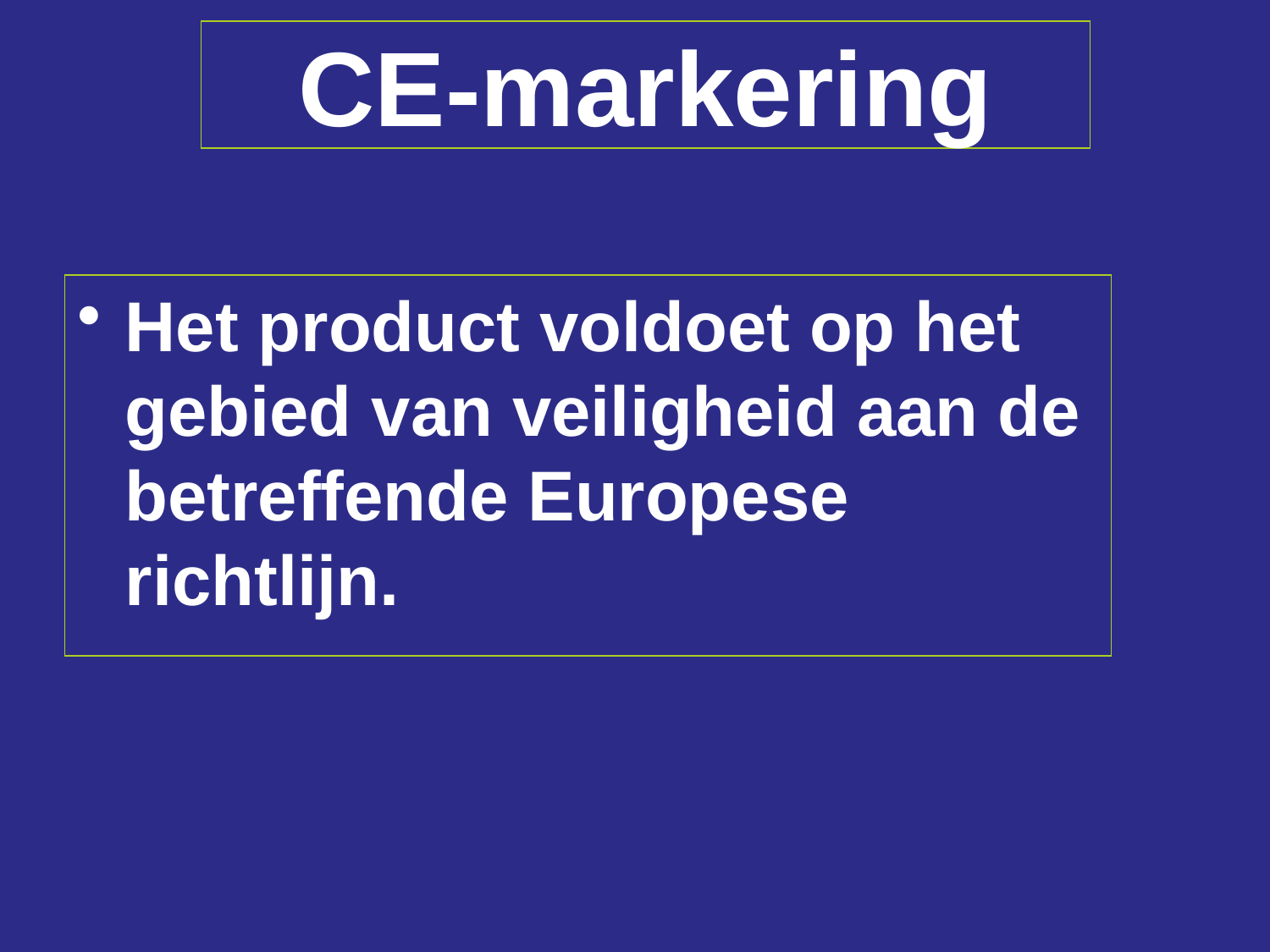

# CE-markering
Het product voldoet op het gebied van veiligheid aan de betreffende Europese richtlijn.